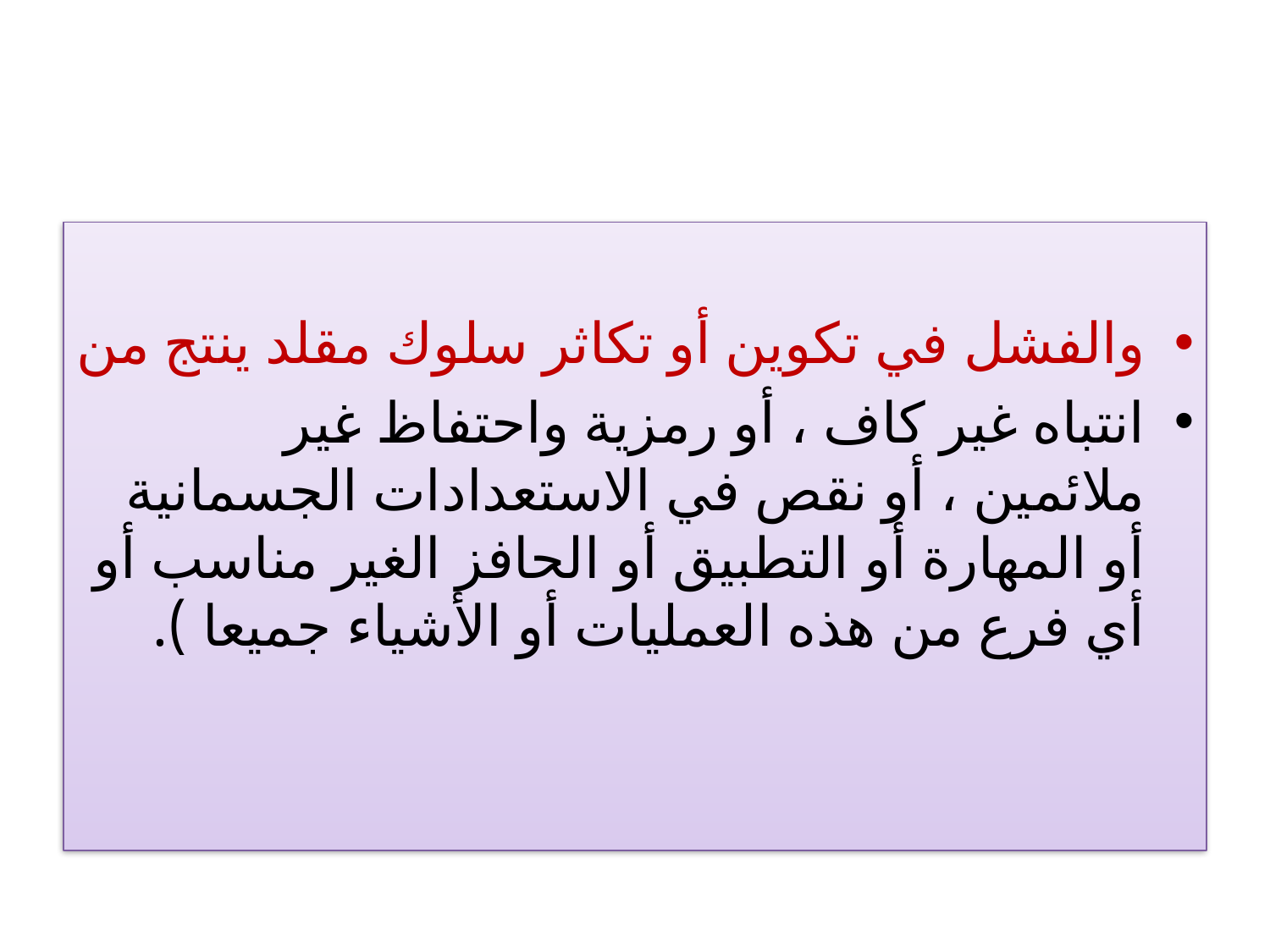

والفشل في تكوين أو تكاثر سلوك مقلد ينتج من
انتباه غير كاف ، أو رمزية واحتفاظ غير ملائمين ، أو نقص في الاستعدادات الجسمانية أو المهارة أو التطبيق أو الحافز الغير مناسب أو أي فرع من هذه العمليات أو الأشياء جميعا ).